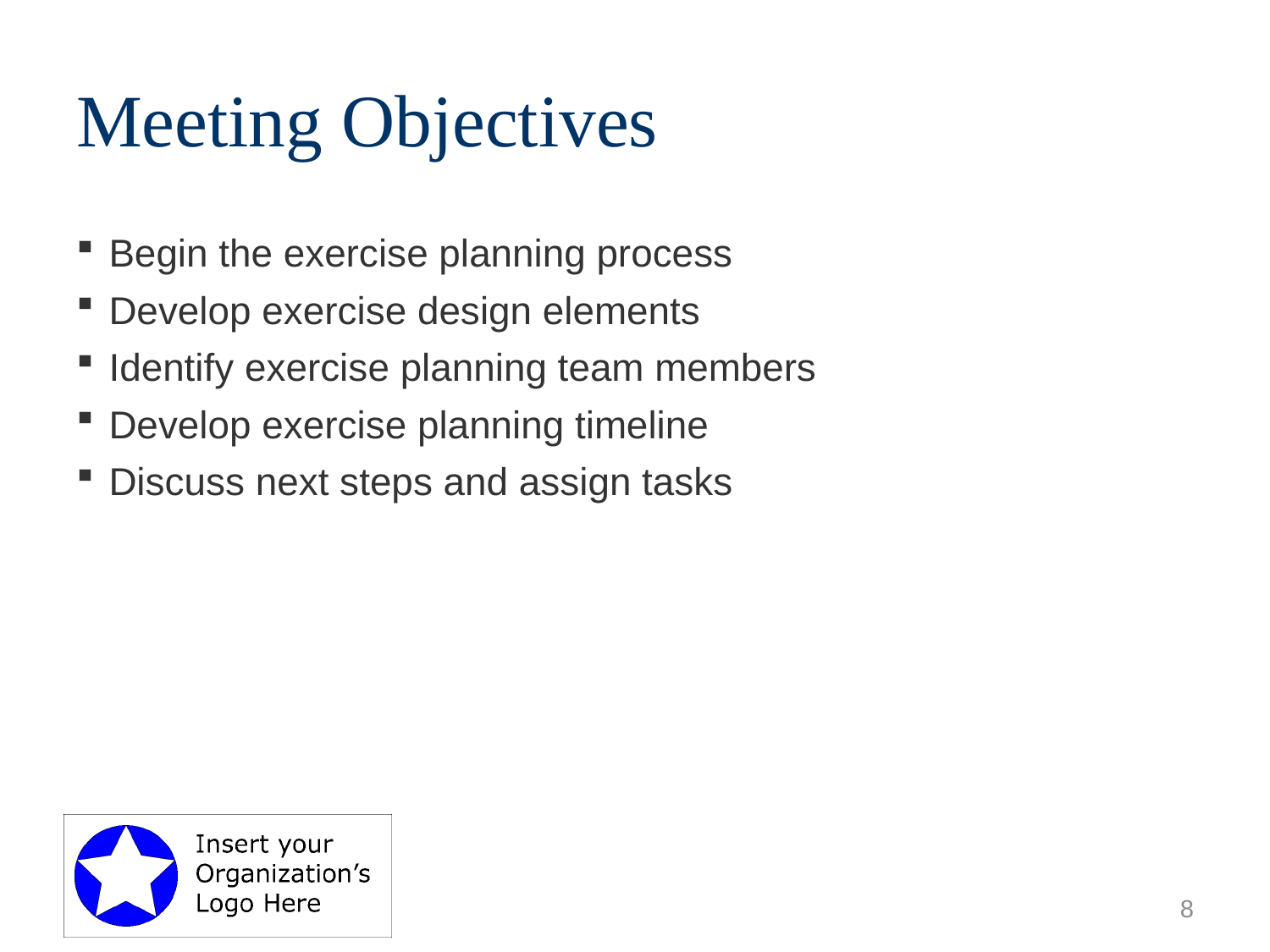

# Meeting Objectives
Begin the exercise planning process
Develop exercise design elements
Identify exercise planning team members
Develop exercise planning timeline
Discuss next steps and assign tasks
8